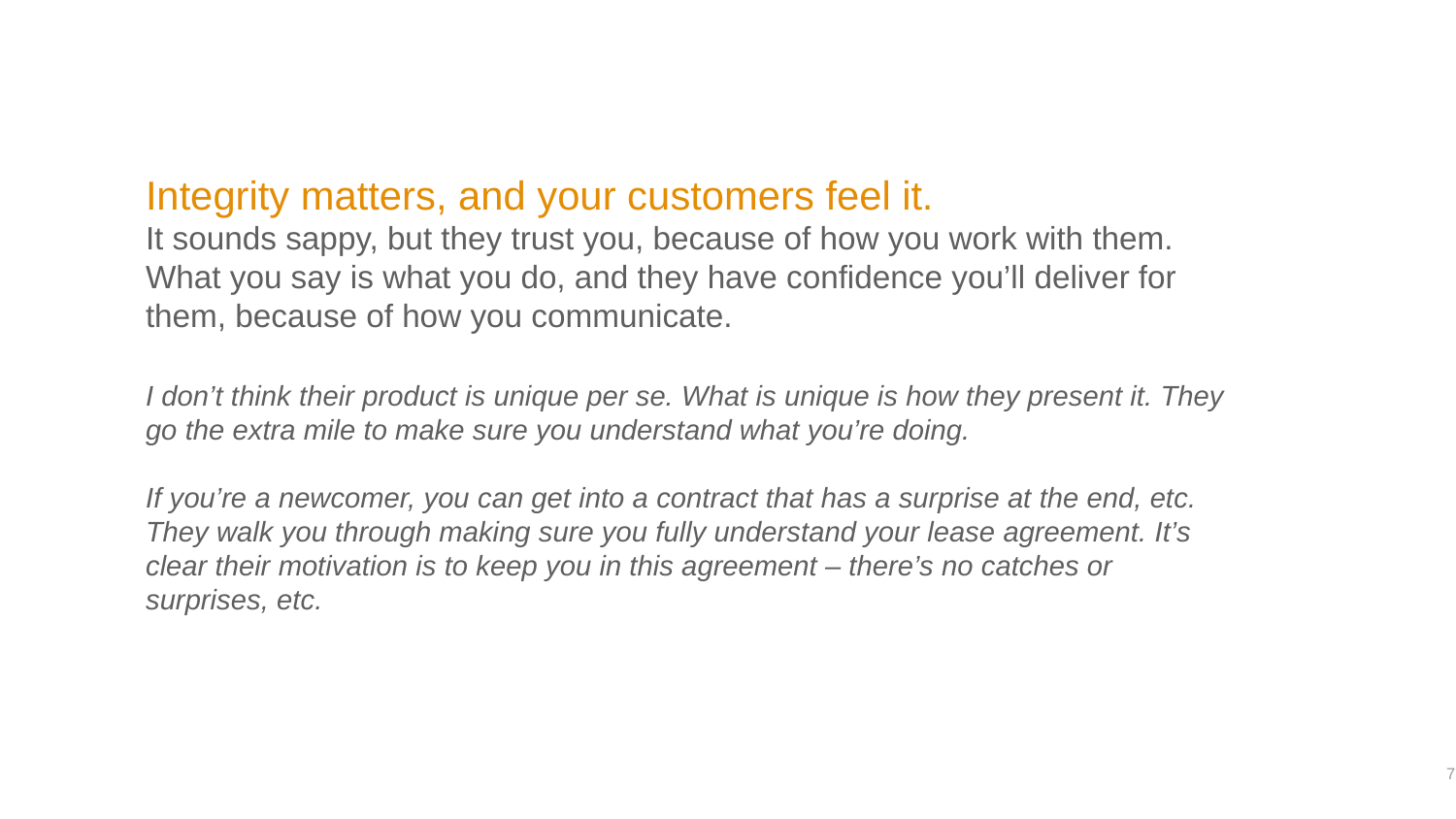

Integrity matters, and your customers feel it.
It sounds sappy, but they trust you, because of how you work with them. What you say is what you do, and they have confidence you’ll deliver for them, because of how you communicate.

I don’t think their product is unique per se. What is unique is how they present it. They go the extra mile to make sure you understand what you’re doing.

If you’re a newcomer, you can get into a contract that has a surprise at the end, etc. They walk you through making sure you fully understand your lease agreement. It’s clear their motivation is to keep you in this agreement – there’s no catches or surprises, etc.